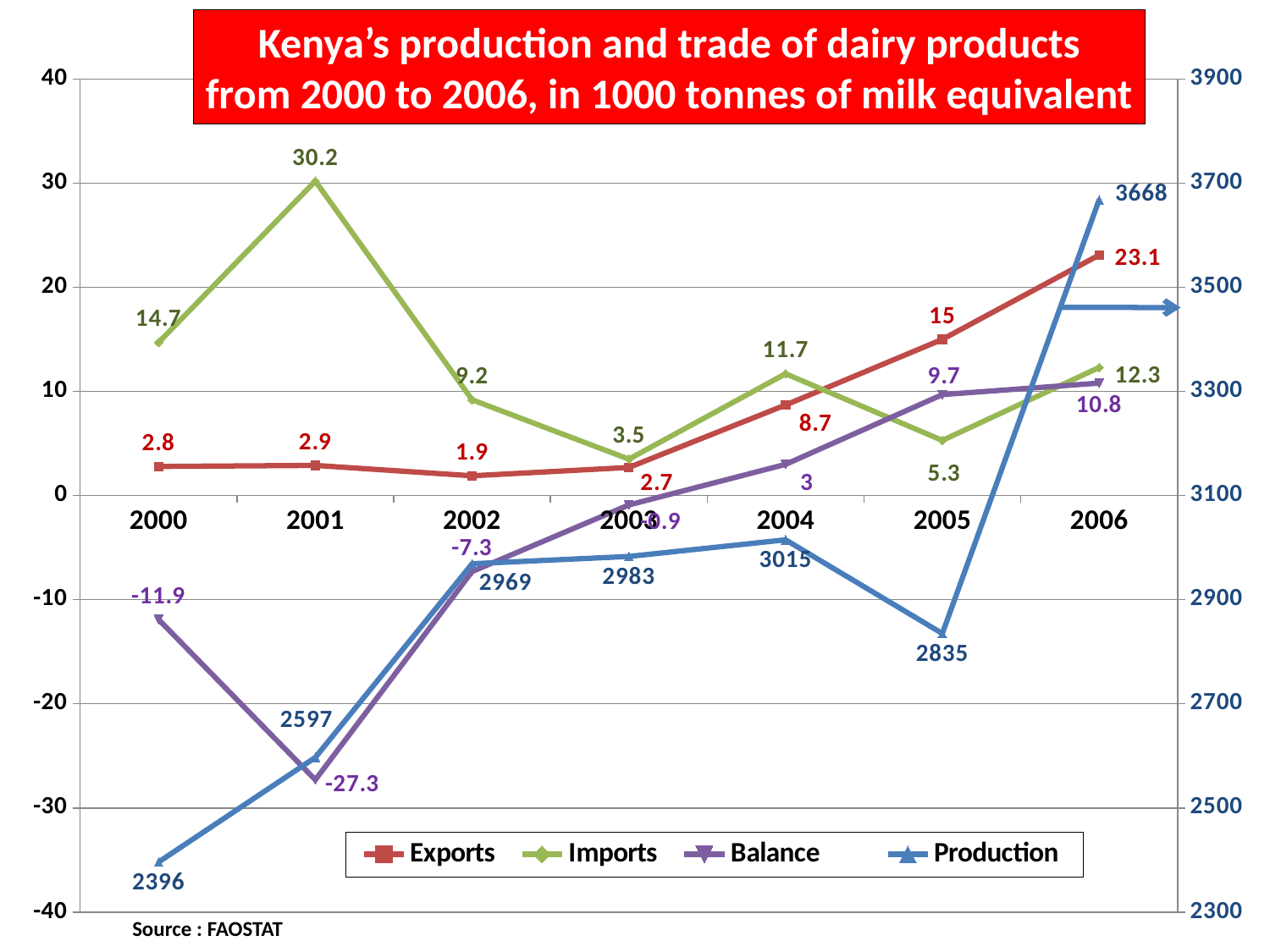

### Chart

| Category | Exports | Imports | Balance       | Production  |
|---|---|---|---|---|
| 2000 | 2.8 | 14.7 | -11.9 | 2396.0 |
| 2001 | 2.9 | 30.2 | -27.3 | 2597.0 |
| 2002 | 1.9000000000000001 | 9.200000000000001 | -7.3 | 2969.0 |
| 2003 | 2.7 | 3.5 | -0.9 | 2983.0 |
| 2004 | 8.700000000000001 | 11.7 | 3.0 | 3015.0 |
| 2005 | 15.0 | 5.3 | 9.700000000000001 | 2835.0 |
| 2006 | 23.1 | 12.3 | 10.8 | 3668.0 |
Kenya’s production and trade of dairy products
from 2000 to 2006, in 1000 tonnes of milk equivalent
Source : FAOSTAT